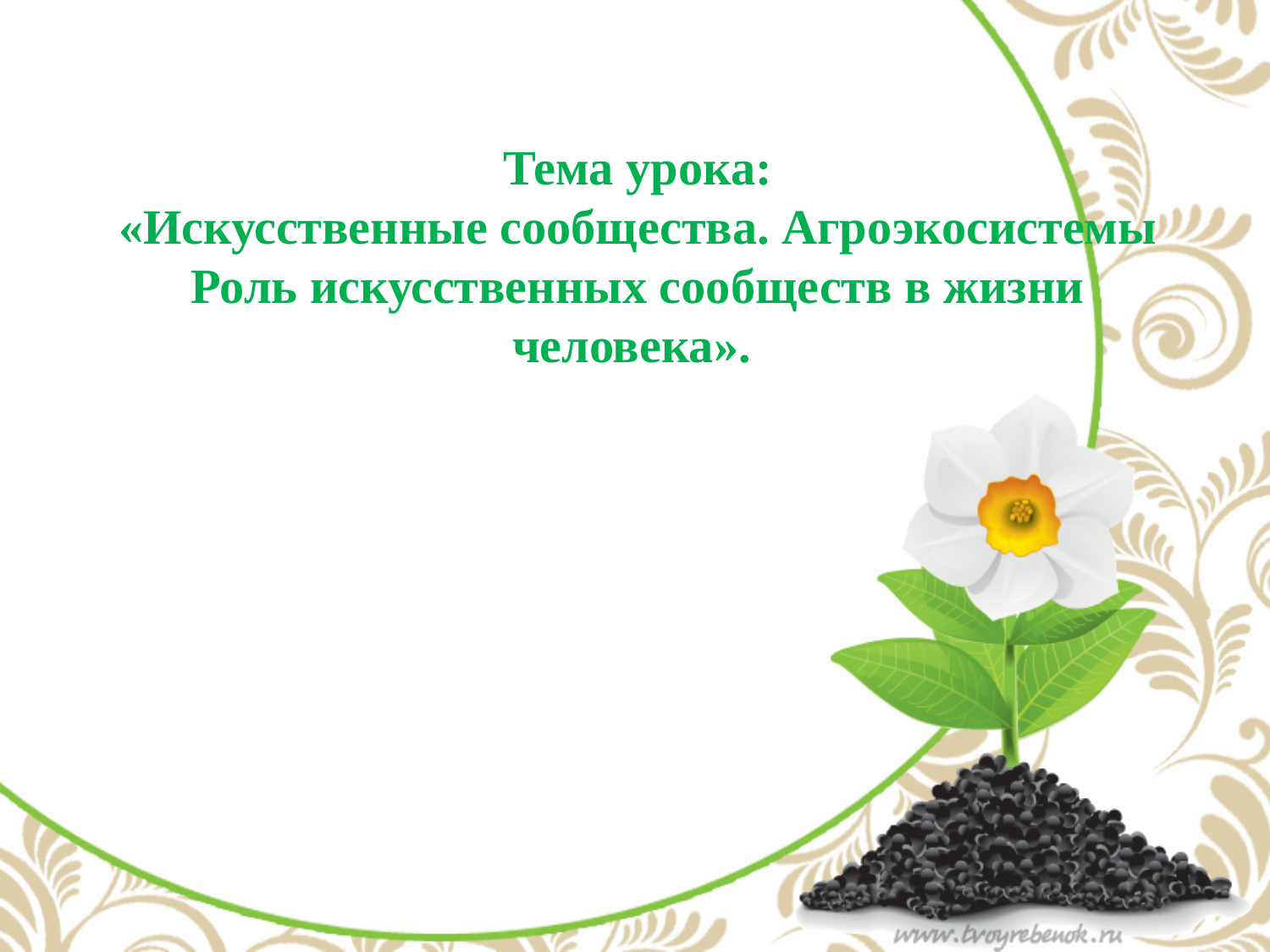

# Тема урока: «Искусственные сообщества. Агроэкосистемы Роль искусственных сообществ в жизни человека».